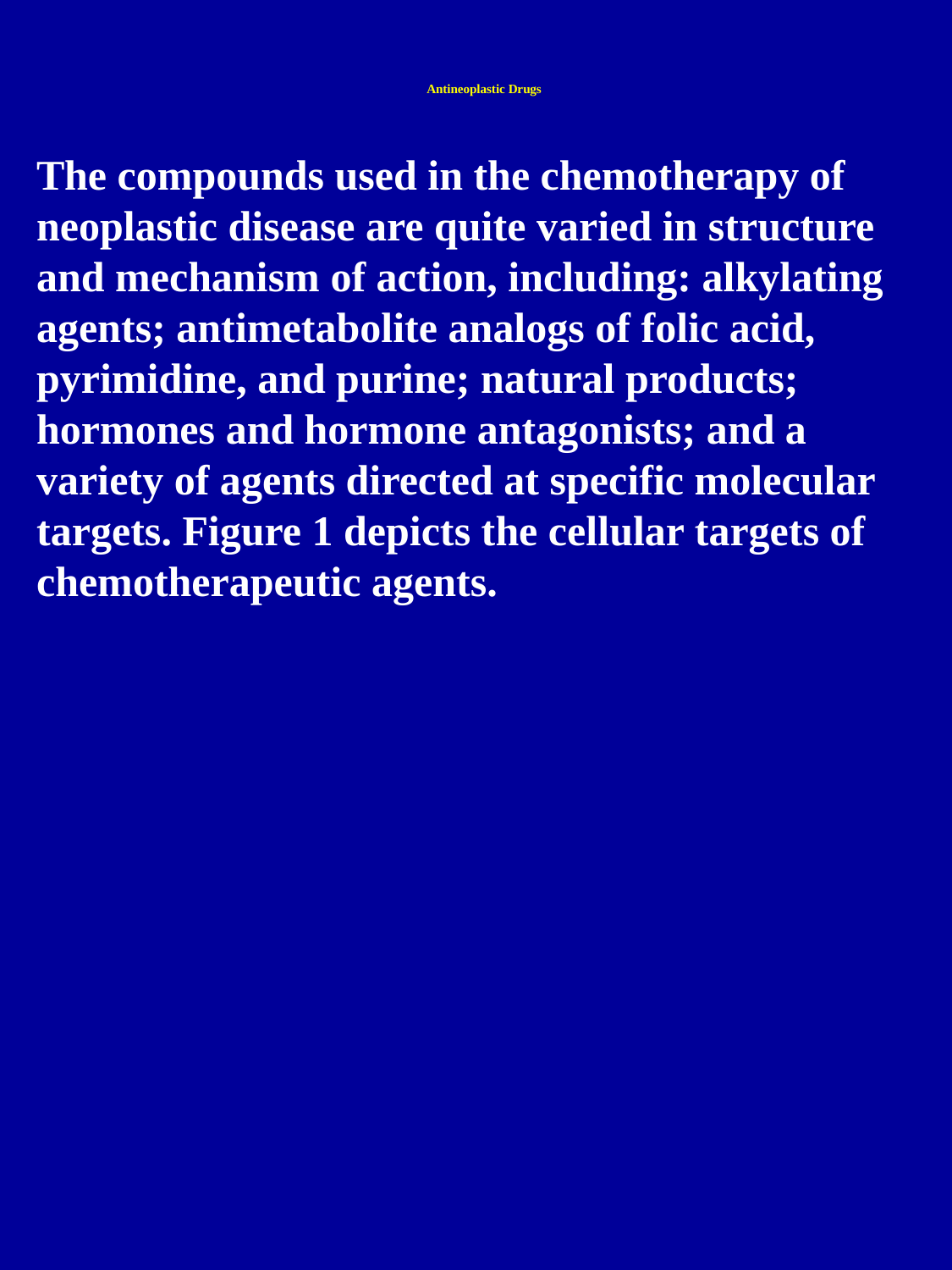

# Antineoplastic Drugs
The compounds used in the chemotherapy of neoplastic disease are quite varied in structure and mechanism of action, including: alkylating agents; antimetabolite analogs of folic acid, pyrimidine, and purine; natural products; hormones and hormone antagonists; and a variety of agents directed at specific molecular targets. Figure 1 depicts the cellular targets of chemotherapeutic agents.